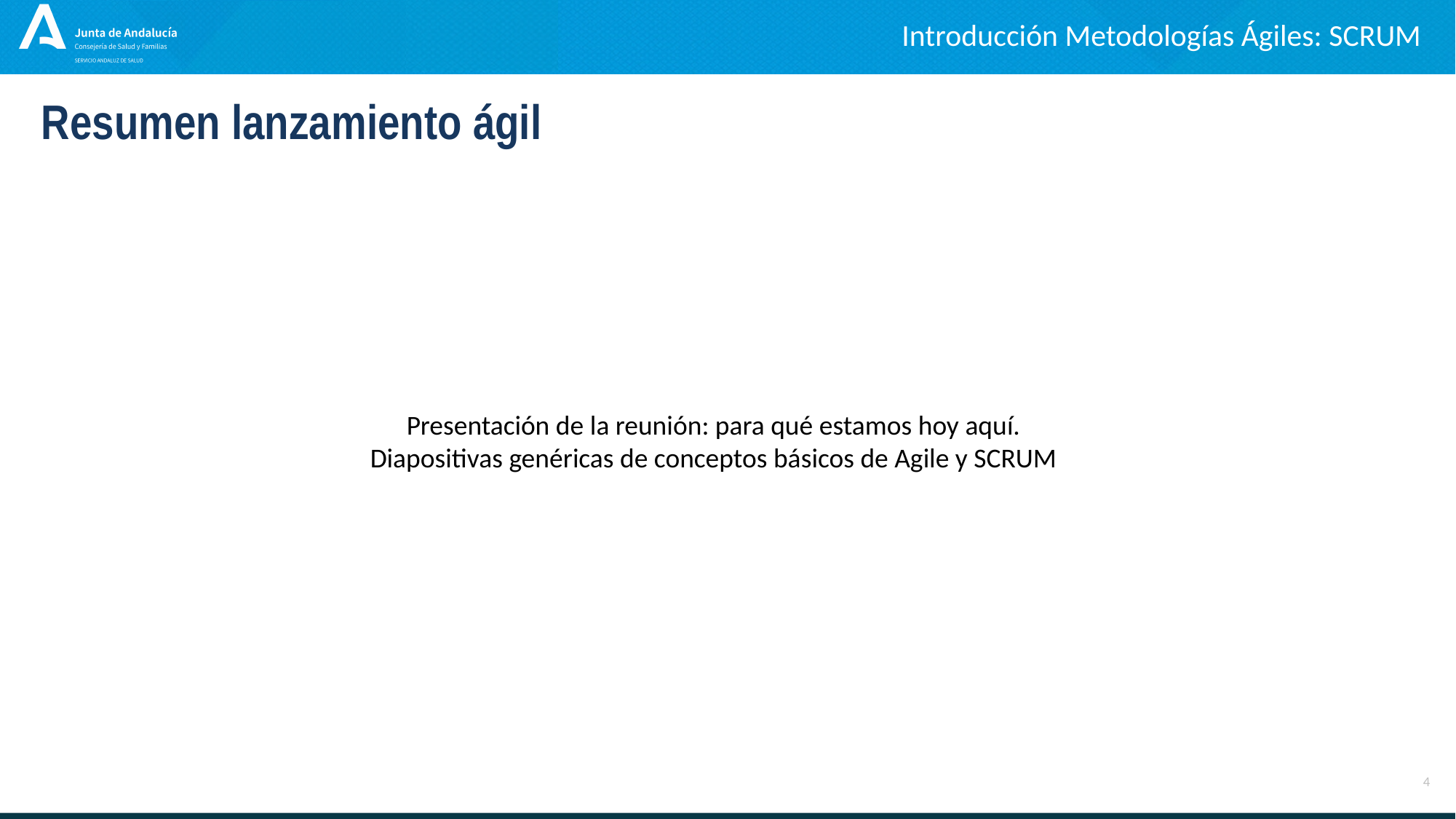

Introducción Metodologías Ágiles: SCRUM

Resumen lanzamiento ágil
Presentación de la reunión: para qué estamos hoy aquí.
Diapositivas genéricas de conceptos básicos de Agile y SCRUM
4